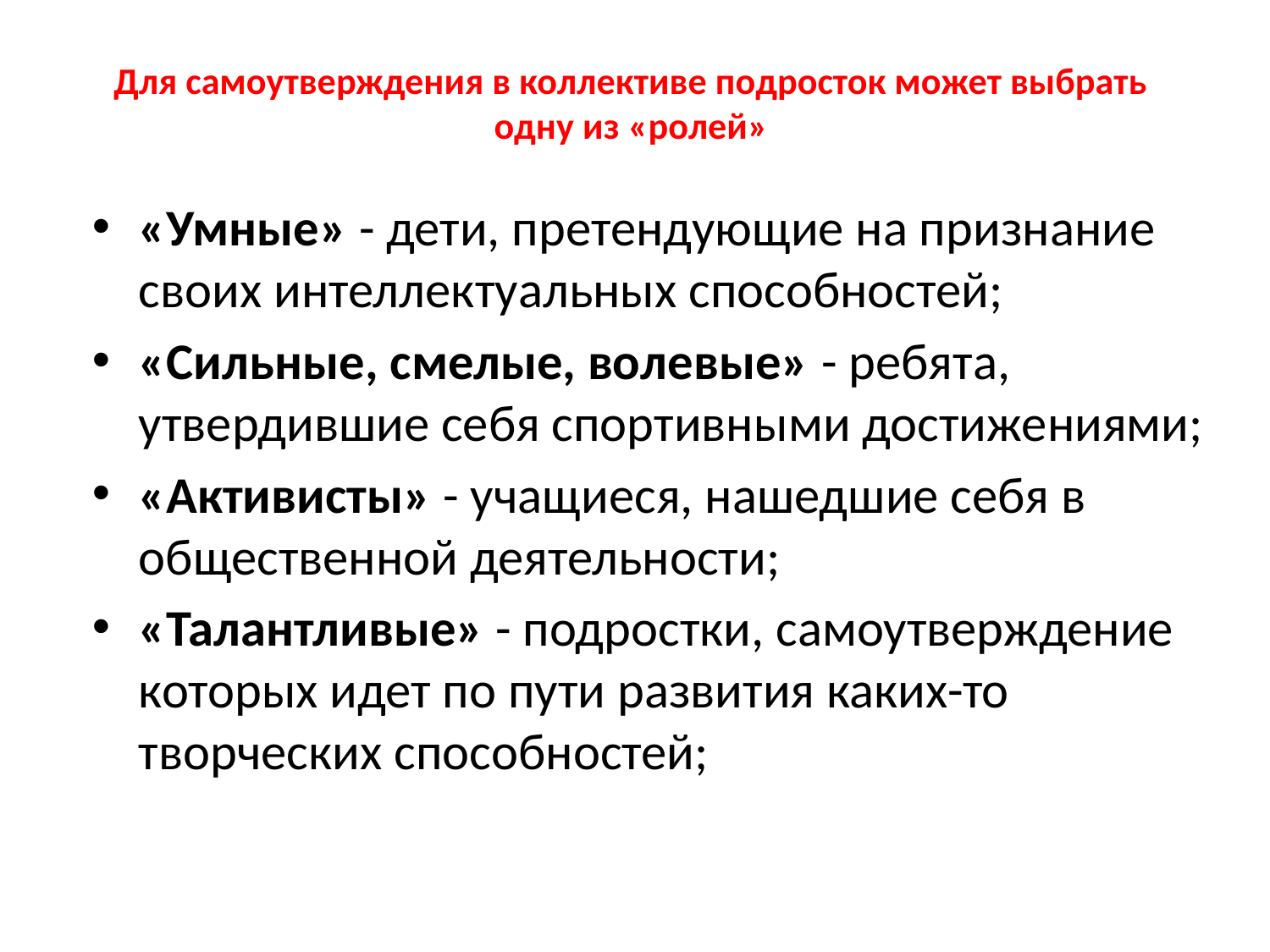

# Для самоутверждения в коллективе подросток может выбрать одну из «ролей»
«Умные» - дети, претендующие на признание своих интеллектуальных способностей;
«Сильные, смелые, волевые» - ребята, утвердившие себя спортивными достижениями;
«Активисты» - учащиеся, нашедшие себя в общественной деятельности;
«Талантливые» - подростки, самоутверждение которых идет по пути развития каких-то творческих способностей;